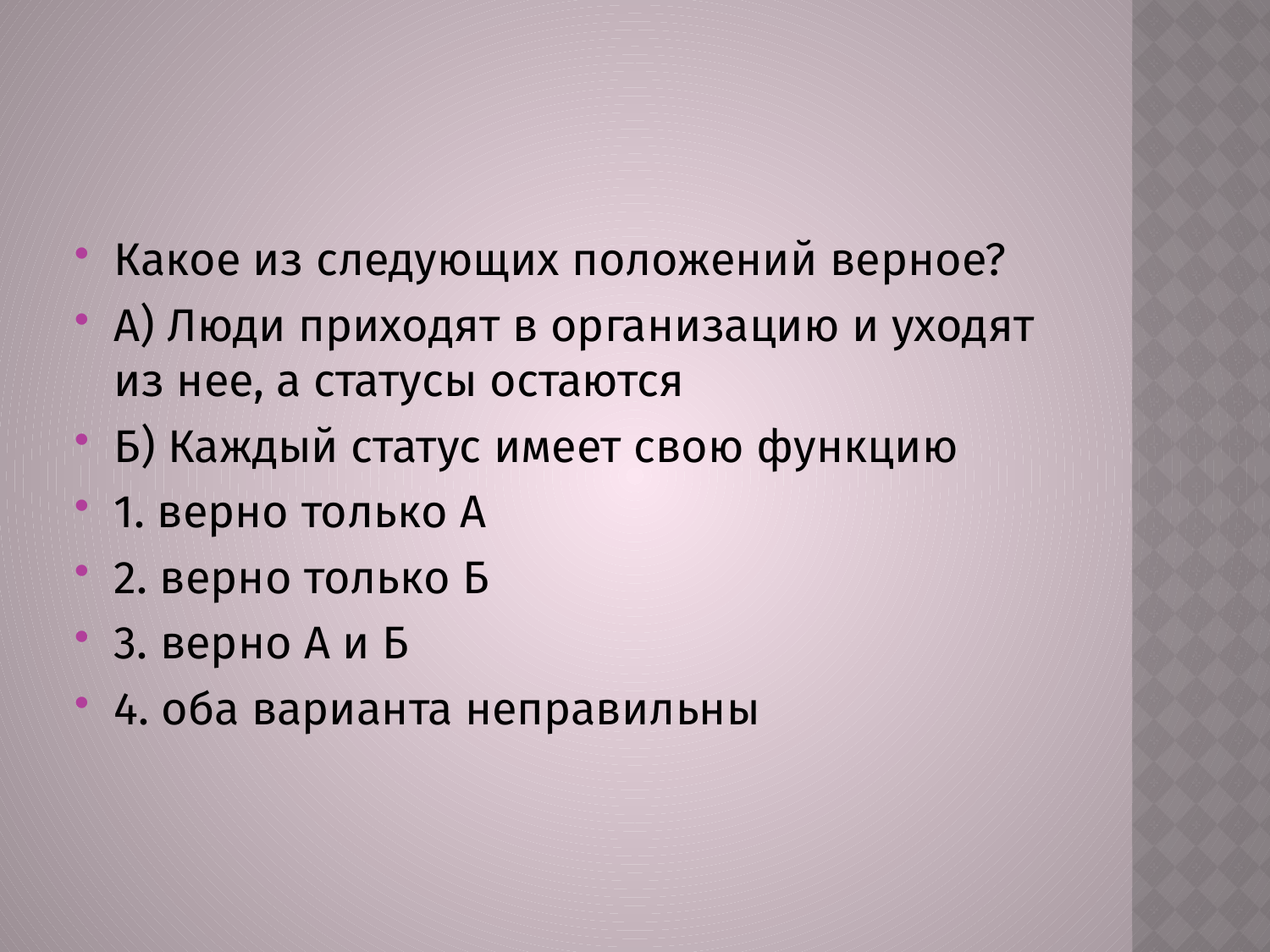

#
Какое из следующих положений верное?
А) Люди приходят в организацию и уходят из нее, а статусы остаются
Б) Каждый статус имеет свою функцию
1. верно только А
2. верно только Б
3. верно А и Б
4. оба варианта неправильны